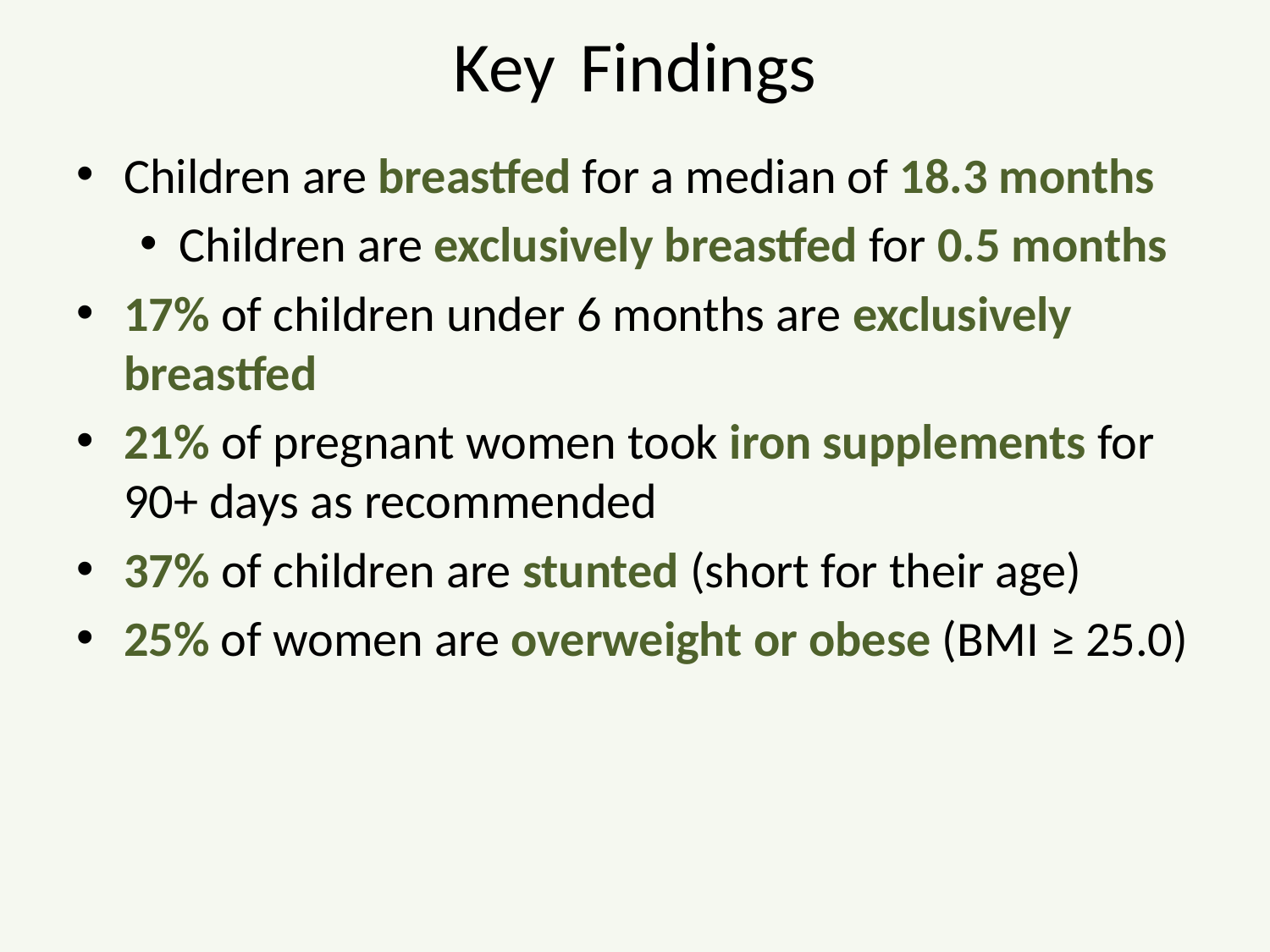

# Key 	Findings
Children are breastfed for a median of 18.3 months
Children are exclusively breastfed for 0.5 months
17% of children under 6 months are exclusively breastfed
21% of pregnant women took iron supplements for 90+ days as recommended
37% of children are stunted (short for their age)
25% of women are overweight or obese (BMI ≥ 25.0)